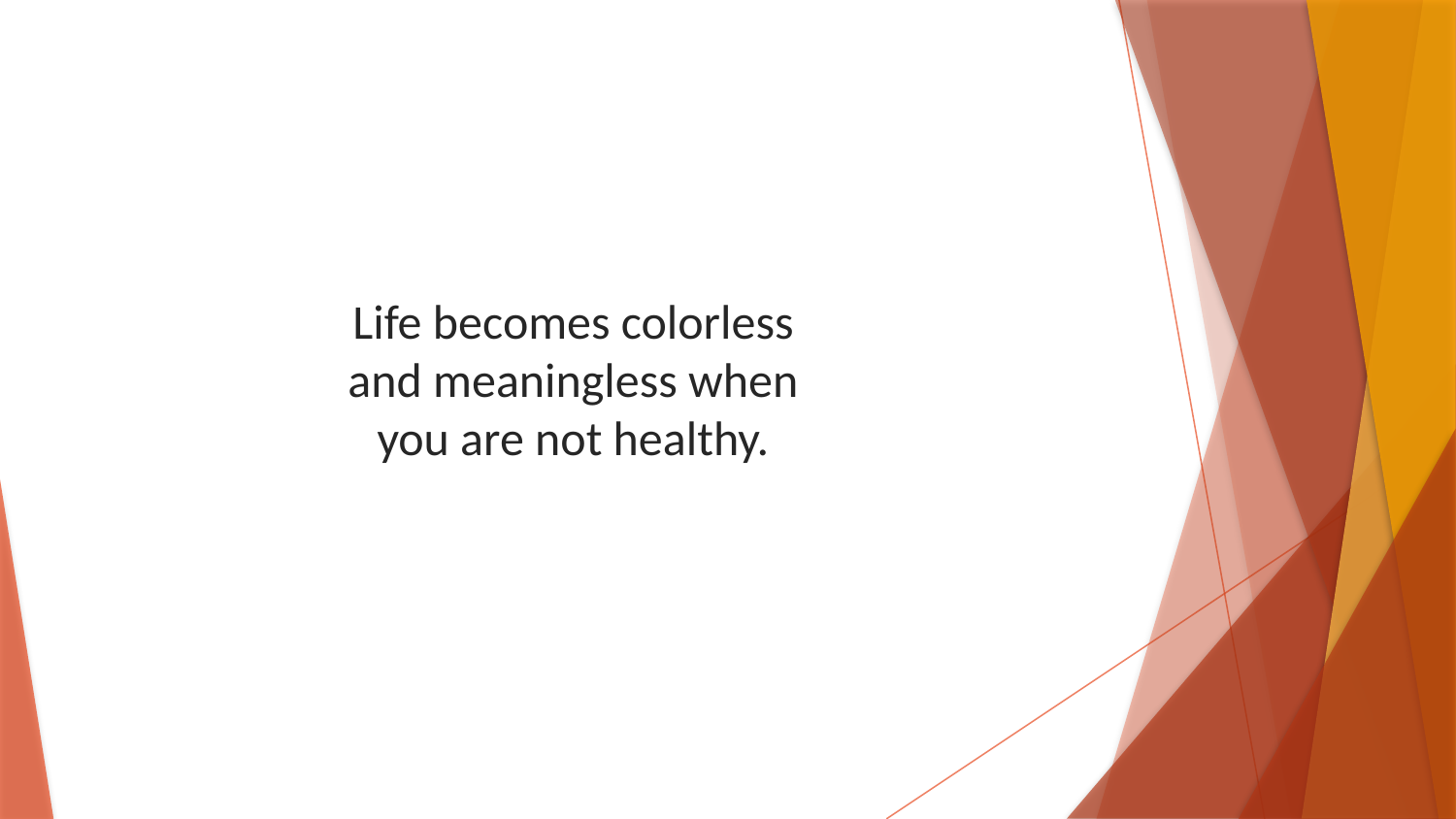

Life becomes colorless and meaningless when you are not healthy.